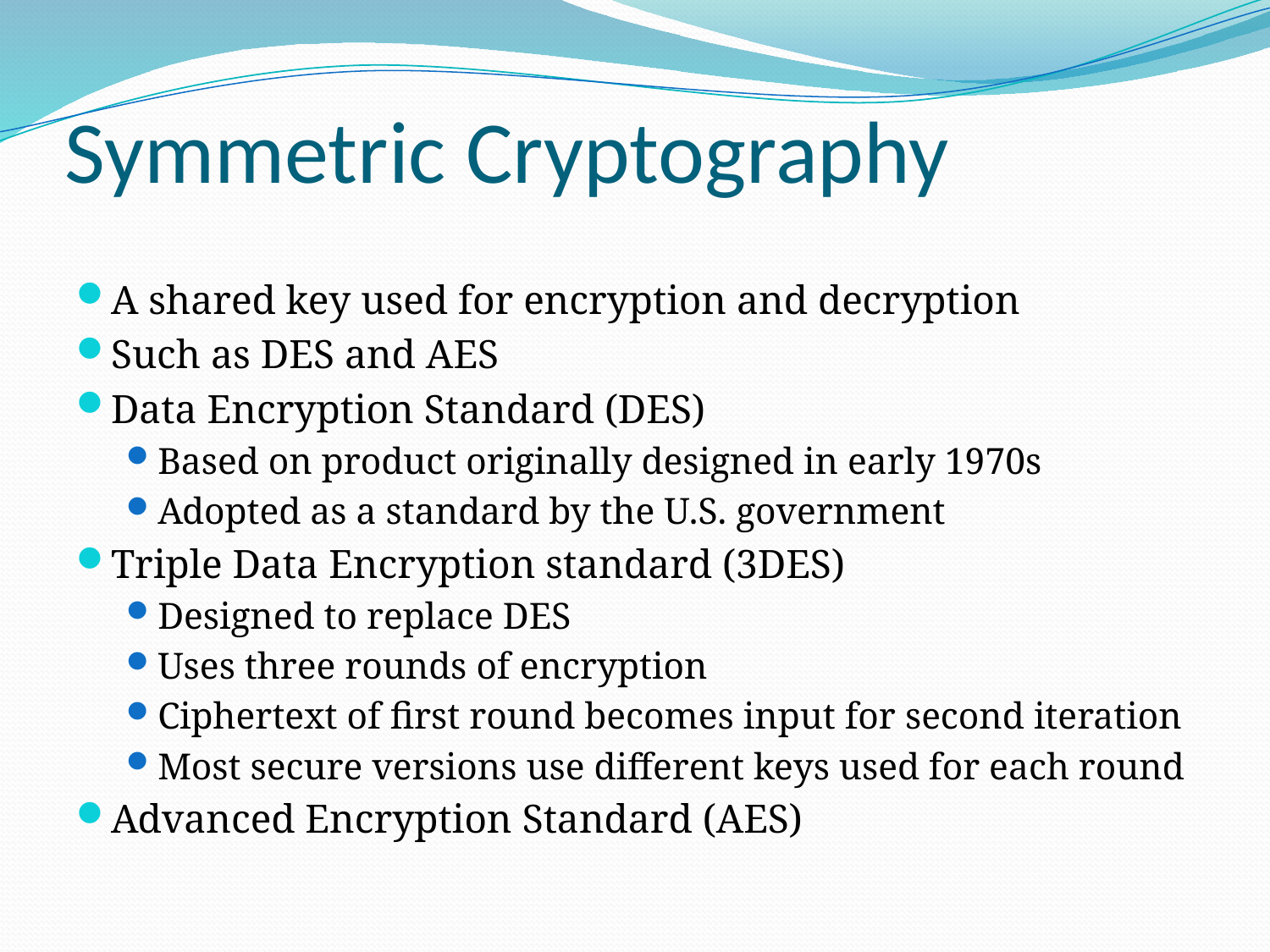

# Symmetric Cryptography
A shared key used for encryption and decryption
Such as DES and AES
Data Encryption Standard (DES)
Based on product originally designed in early 1970s
Adopted as a standard by the U.S. government
Triple Data Encryption standard (3DES)
Designed to replace DES
Uses three rounds of encryption
Ciphertext of first round becomes input for second iteration
Most secure versions use different keys used for each round
Advanced Encryption Standard (AES)